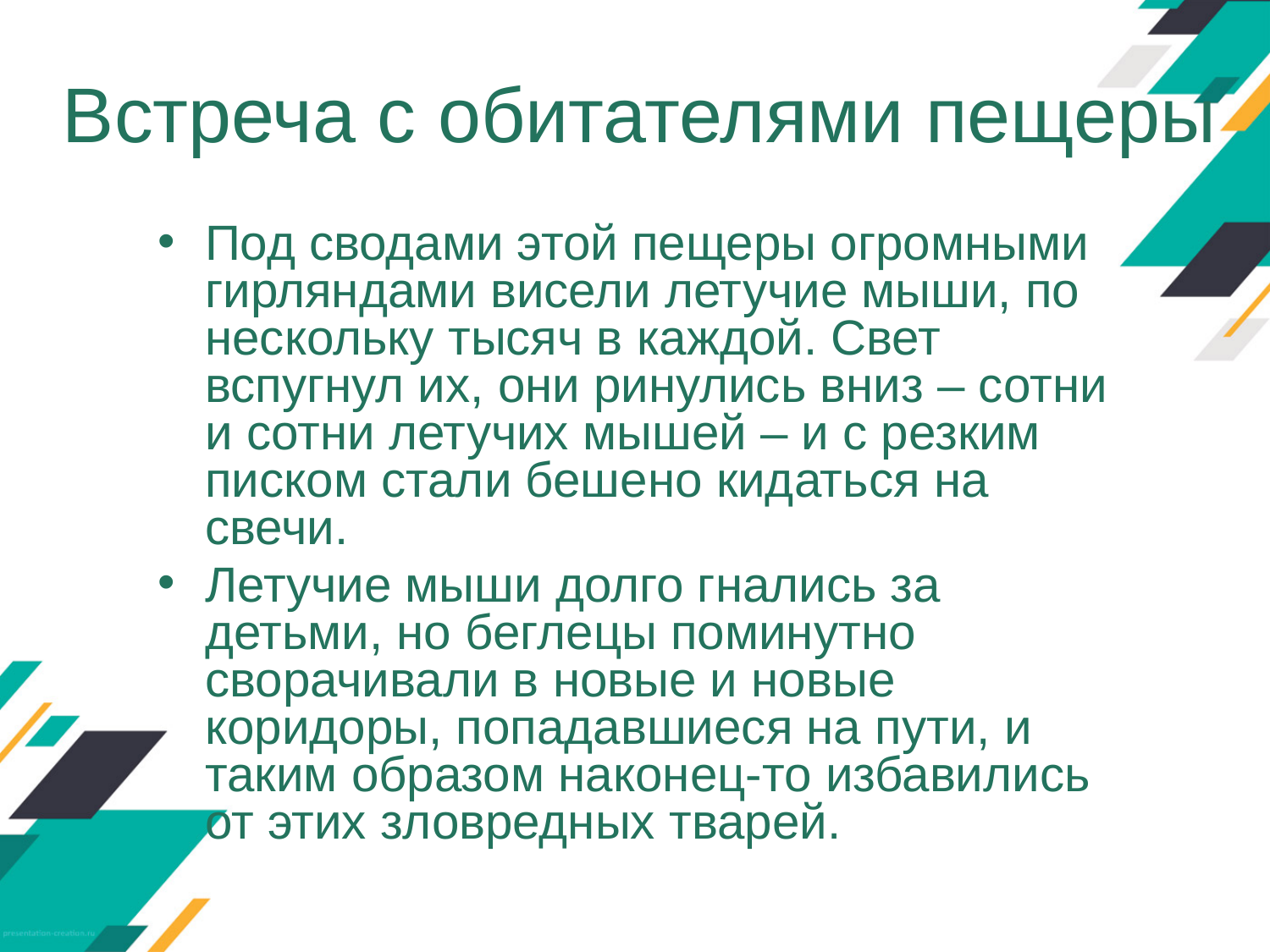

Встреча с обитателями пещеры
Под сводами этой пещеры огромными гирляндами висели летучие мыши, по нескольку тысяч в каждой. Свет вспугнул их, они ринулись вниз – сотни и сотни летучих мышей – и с резким писком стали бешено кидаться на свечи.
Летучие мыши долго гнались за детьми, но беглецы поминутно сворачивали в новые и новые коридоры, попадавшиеся на пути, и таким образом наконец-то избавились от этих зловредных тварей.